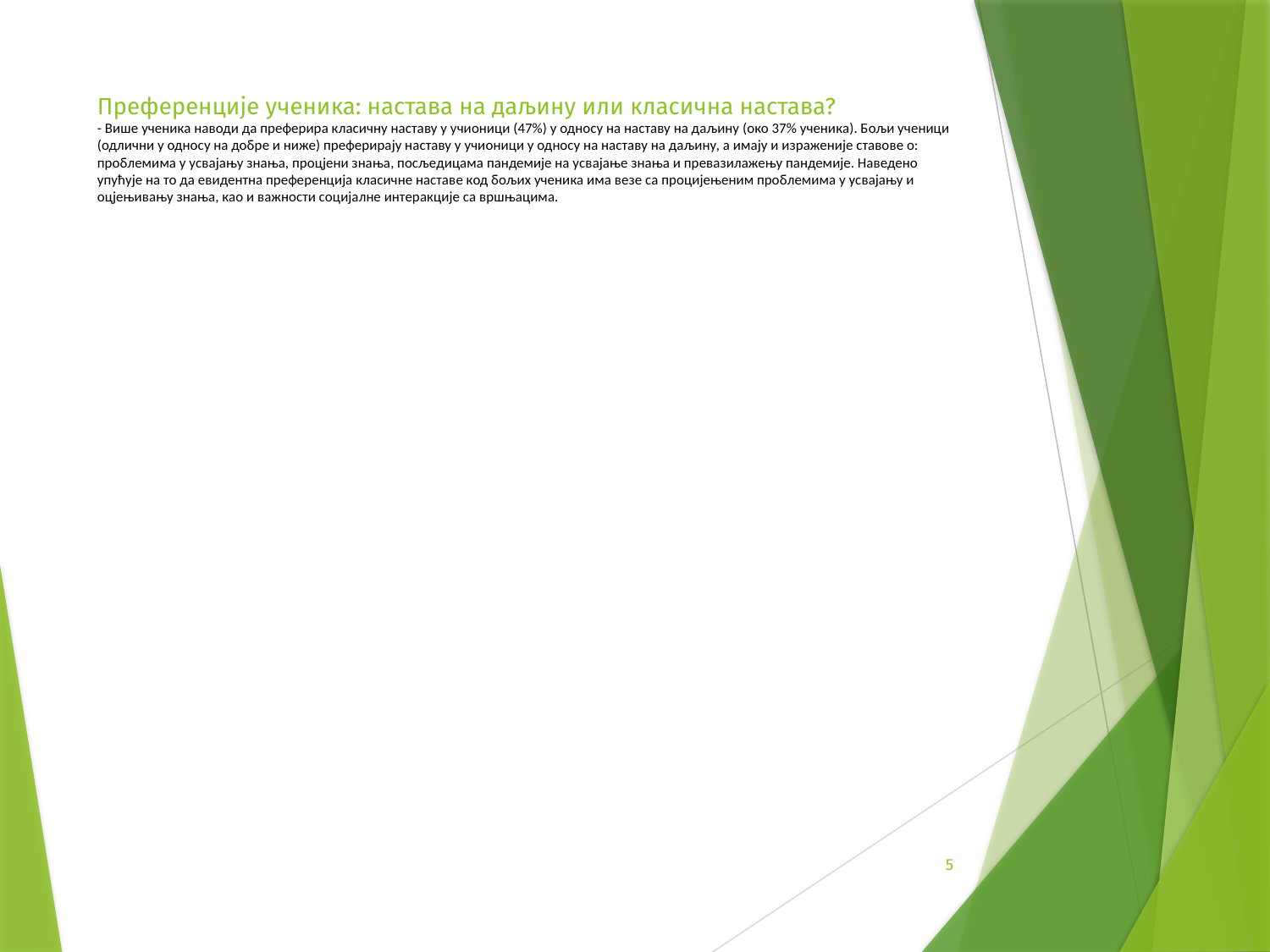

# Преференције ученика: настава на даљину или класична настава? - Више ученика наводи да преферира класичну наставу у учионици (47%) у односу на наставу на даљину (око 37% ученика). Бољи ученици (одлични у односу на добре и ниже) преферирају наставу у учионици у односу на наставу на даљину, а имају и израженије ставове о: проблемима у усвајању знања, процјени знања, посљедицама пандемије на усвајање знања и превазилажењу пандемије. Наведено упућује на то да евидентна преференција класичне наставе код бољих ученика има везе са процијењеним проблемима у усвајању и оцјењивању знања, као и важности социјалне интеракције са вршњацима.
5